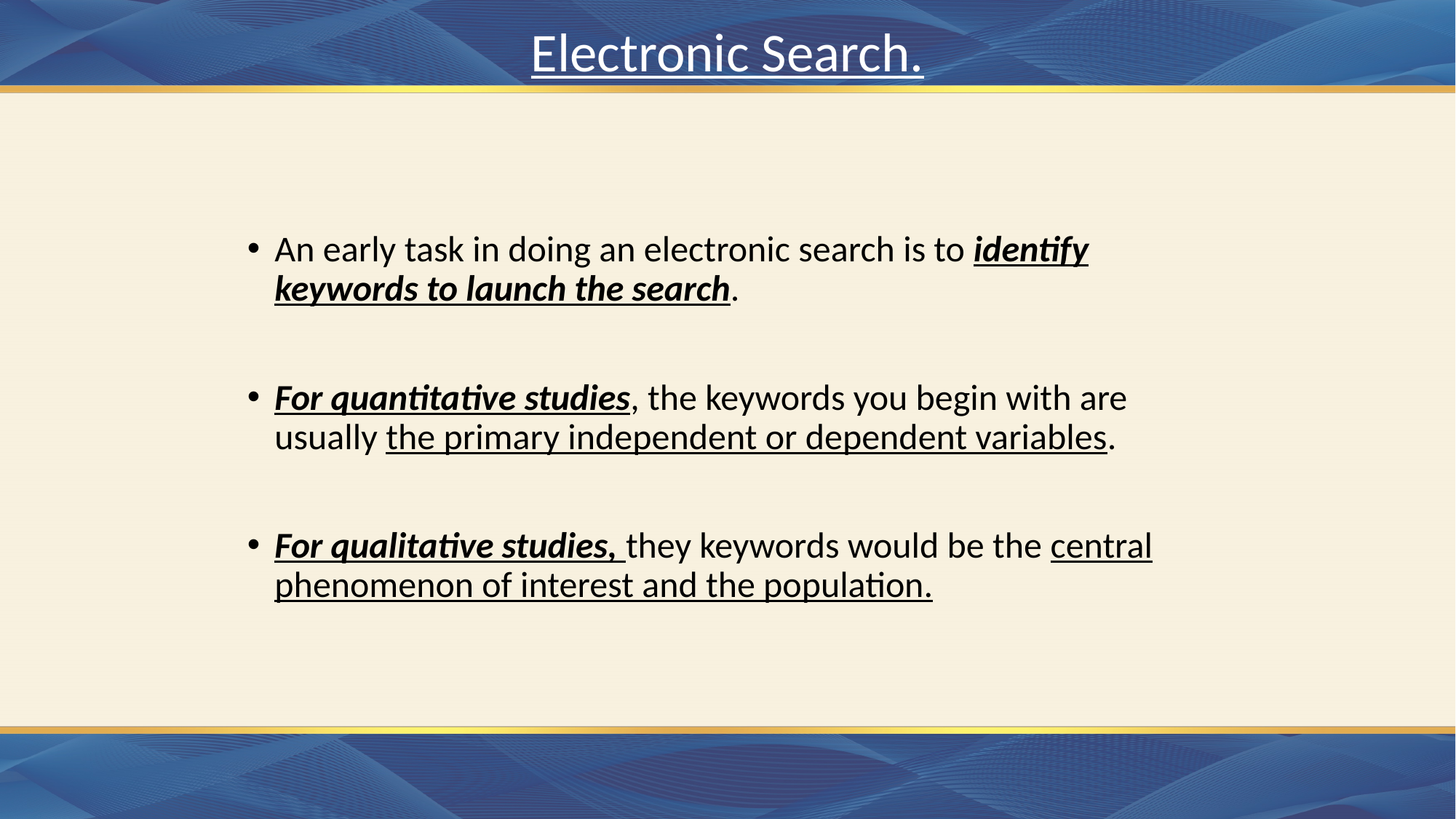

# Electronic Search.
An early task in doing an electronic search is to identify keywords to launch the search.

For quantitative studies, the keywords you begin with are usually the primary independent or dependent variables.

For qualitative studies, they keywords would be the central phenomenon of interest and the population.